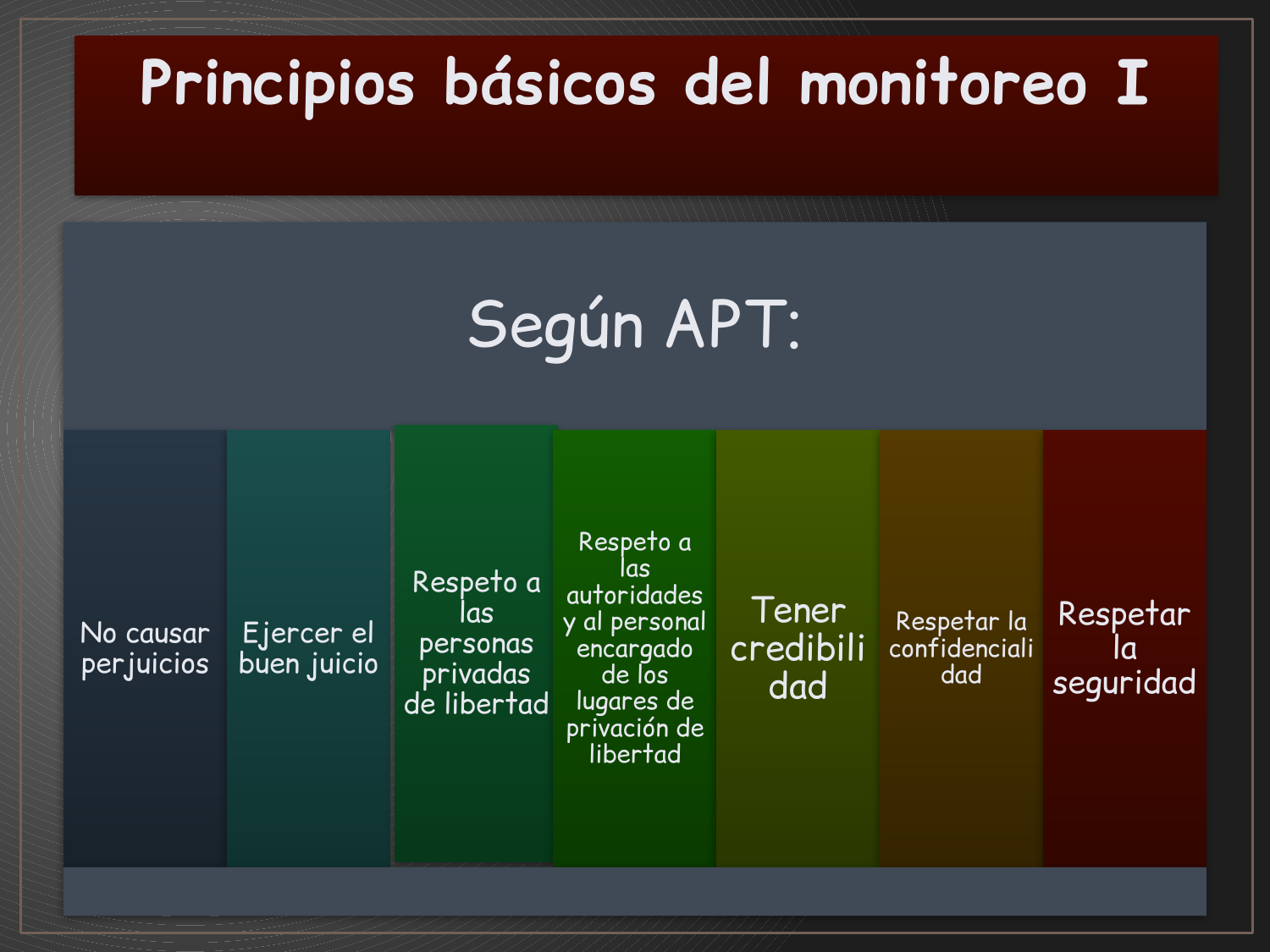

# Principios básicos del monitoreo I
Según APT:
No causar perjuicios
Ejercer el buen juicio
Respeto a las personas privadas de libertad
Respeto a las autoridades y al personal encargado de los lugares de privación de libertad
Tener credibilidad
Respetar la confidencialidad
Respetar la seguridad